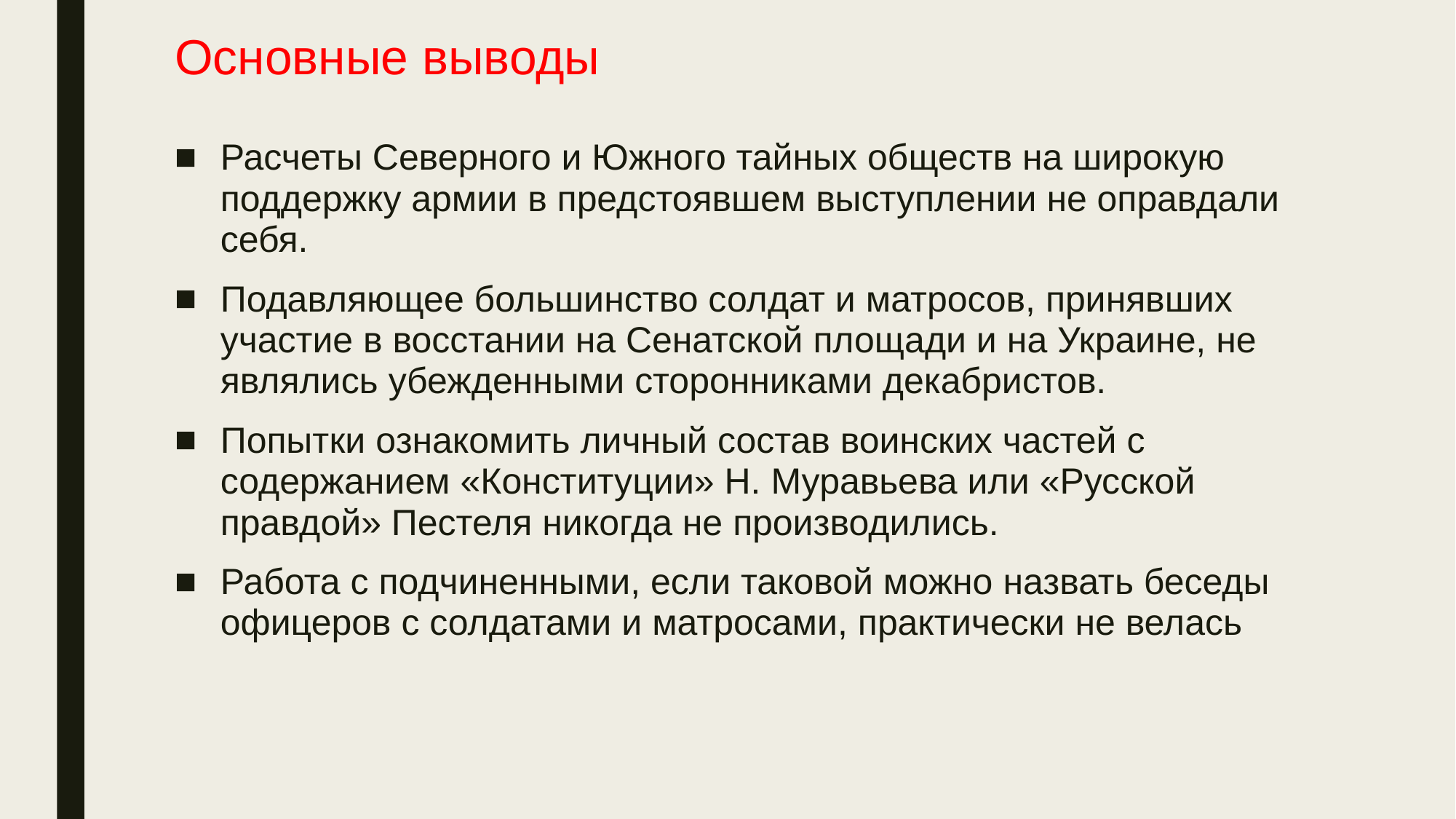

# Основные выводы
Расчеты Северного и Южного тайных обществ на широкую поддержку армии в предстоявшем выступлении не оправдали себя.
Подавляющее большинство солдат и матросов, принявших участие в восстании на Сенатской площади и на Украине, не являлись убежденными сторонниками декабристов.
Попытки ознакомить личный состав воинских частей с содержанием «Конституции» Н. Муравьева или «Русской правдой» Пестеля никогда не производились.
Работа с подчиненными, если таковой можно назвать беседы офицеров с солдатами и матросами, практически не велась